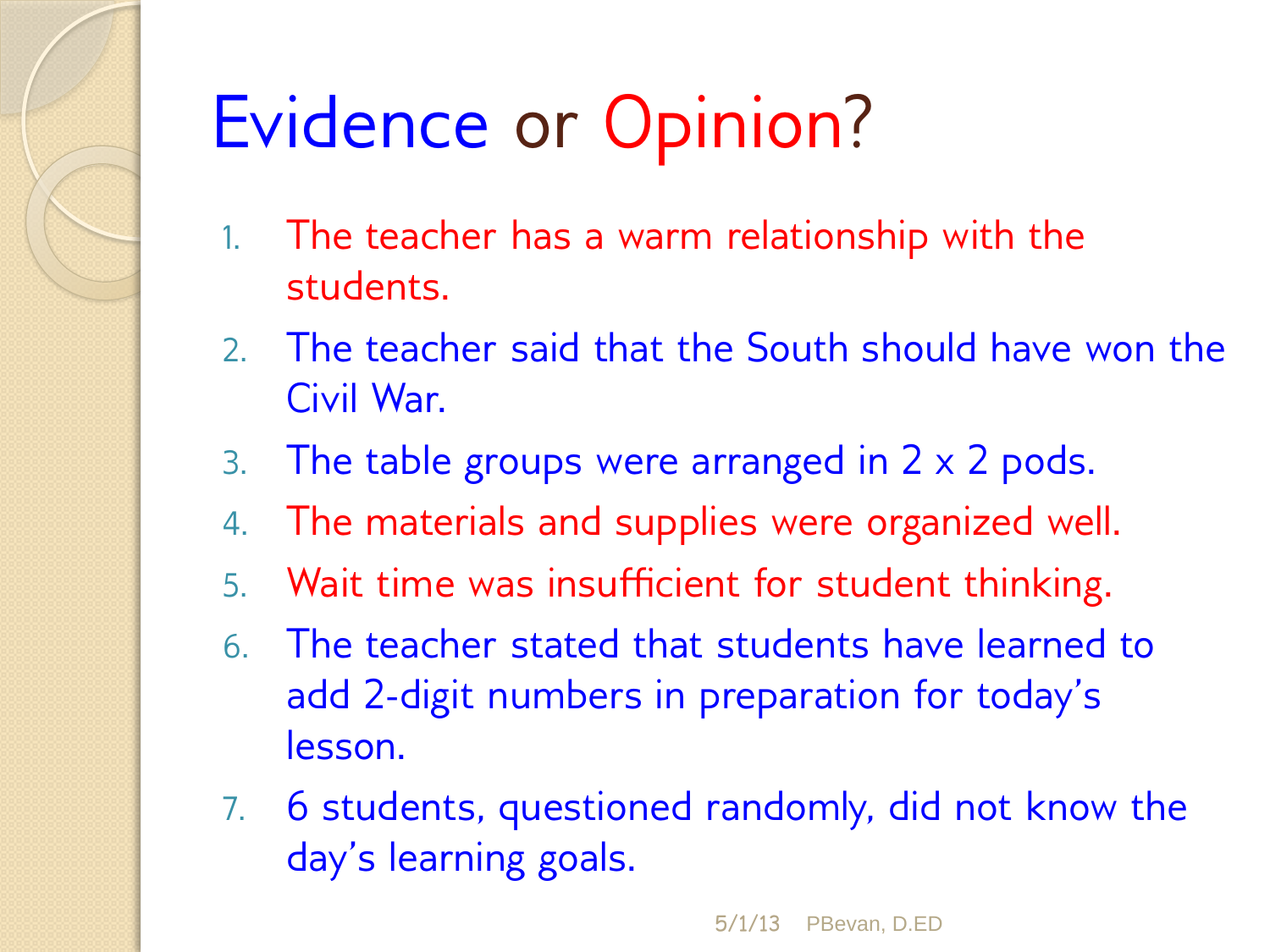

# Evidence or Opinion?
The teacher has a warm relationship with the students.
The teacher said that the South should have won the Civil War.
The table groups were arranged in 2 x 2 pods.
The materials and supplies were organized well.
Wait time was insufficient for student thinking.
The teacher stated that students have learned to add 2-digit numbers in preparation for today’s lesson.
6 students, questioned randomly, did not know the day’s learning goals.
5/1/13
PBevan, D.ED